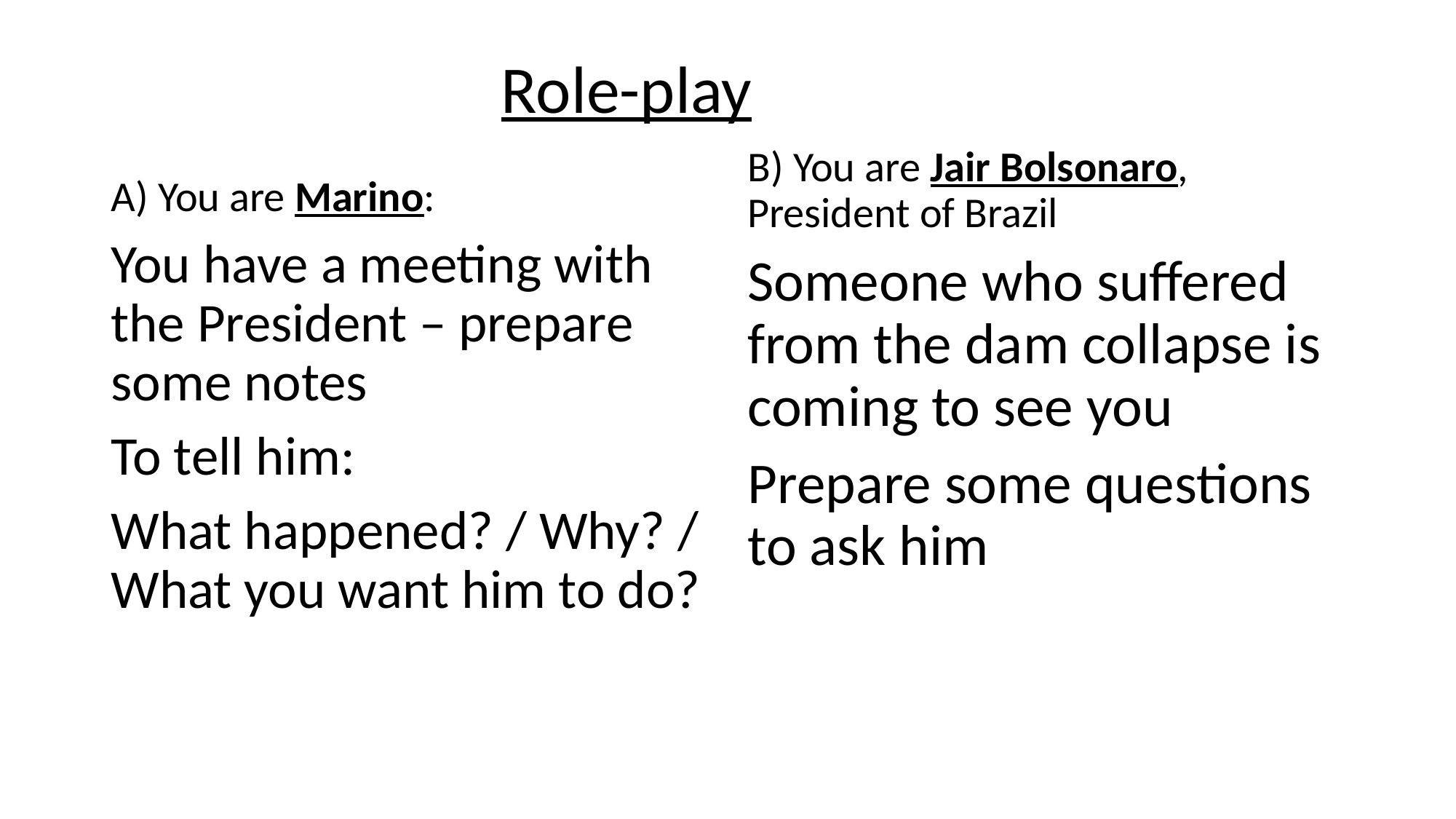

# Role-play
B) You are Jair Bolsonaro, President of Brazil
Someone who suffered from the dam collapse is coming to see you
Prepare some questions to ask him
A) You are Marino:
You have a meeting with the President – prepare some notes
To tell him:
What happened? / Why? / What you want him to do?